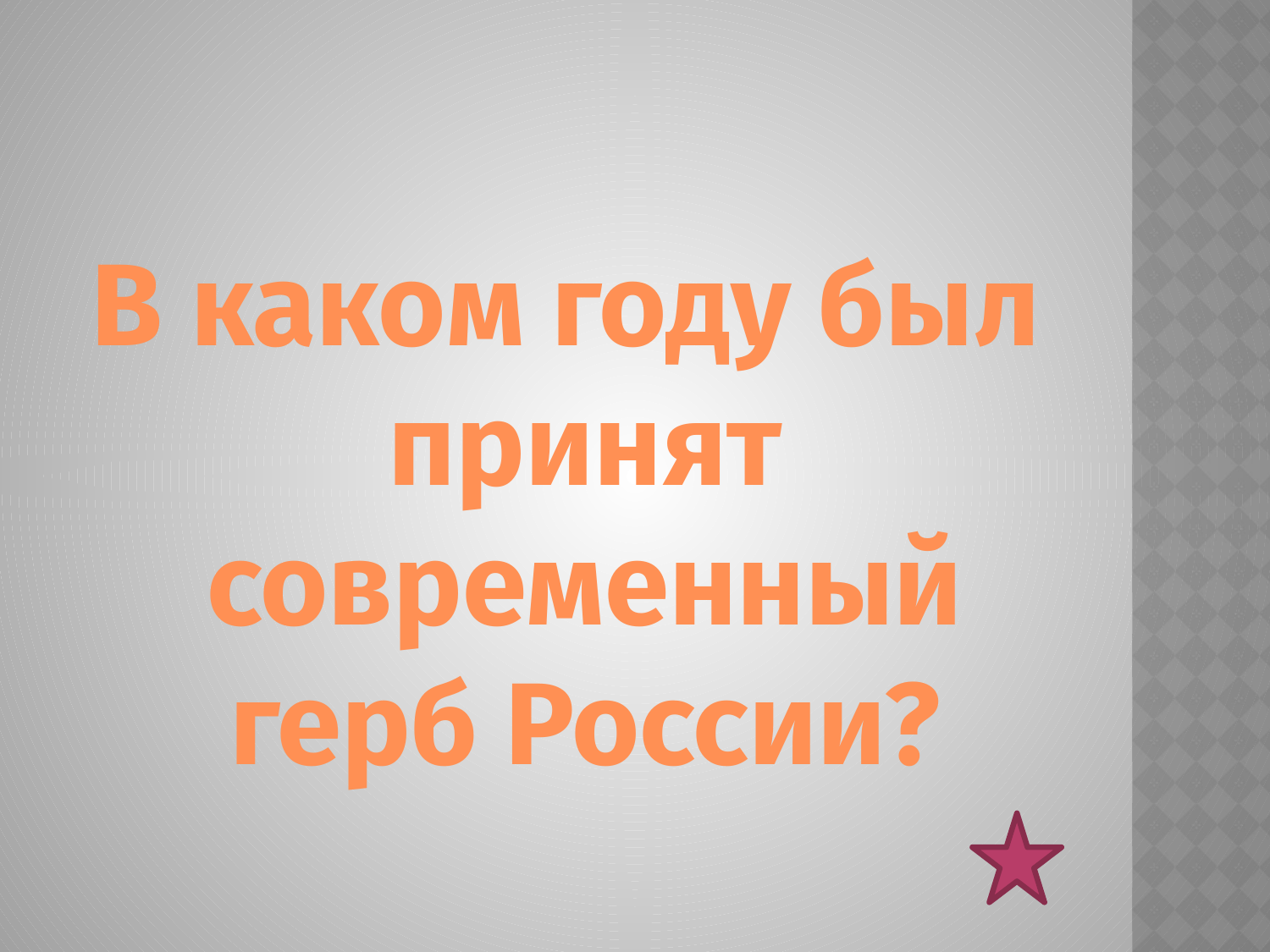

#
В каком году был принят современный герб России?